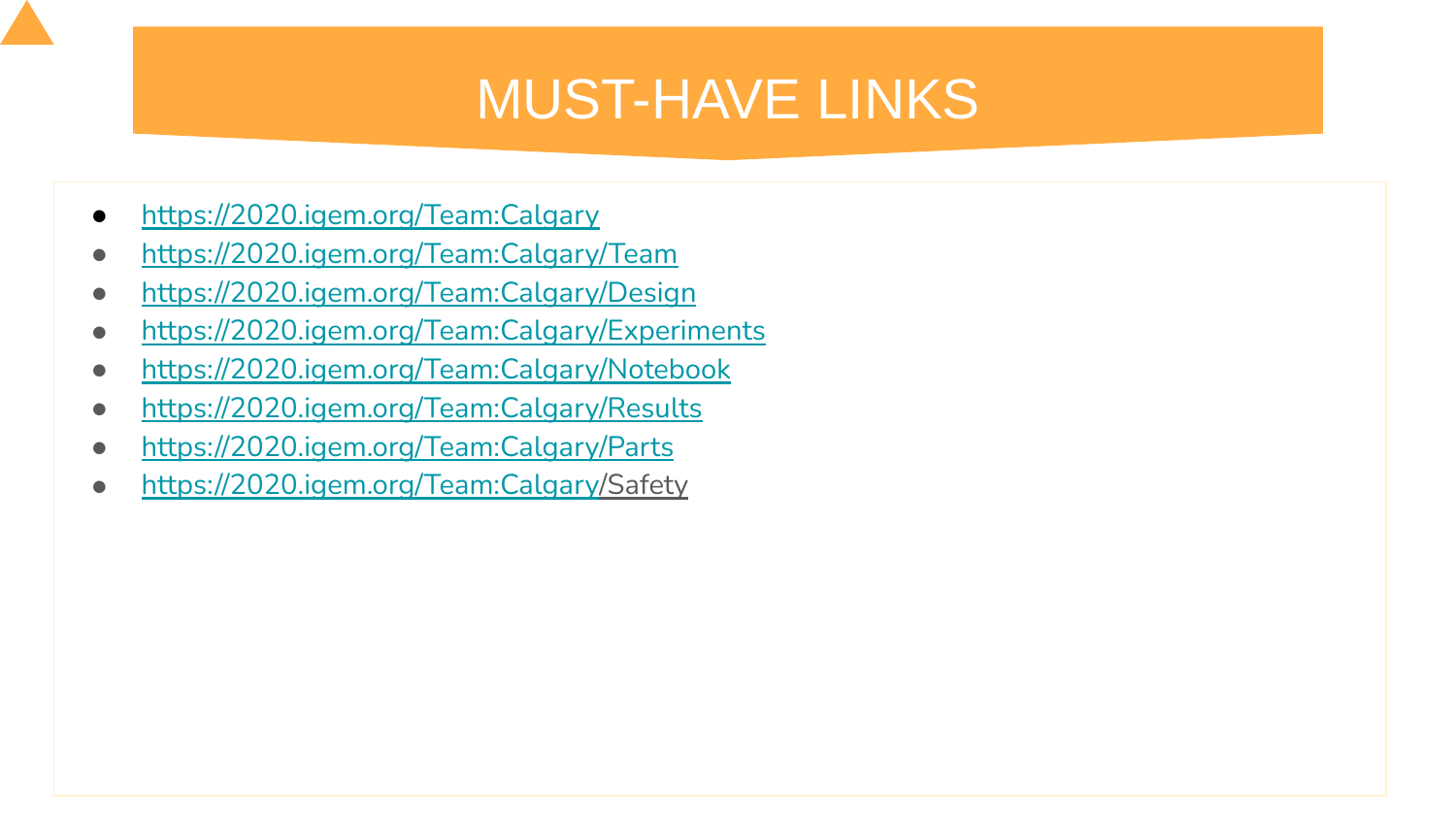

# MUST-HAVE LINKS
https://2020.igem.org/Team:Calgary
https://2020.igem.org/Team:Calgary/Team
https://2020.igem.org/Team:Calgary/Design
https://2020.igem.org/Team:Calgary/Experiments
https://2020.igem.org/Team:Calgary/Notebook
https://2020.igem.org/Team:Calgary/Results
https://2020.igem.org/Team:Calgary/Parts
https://2020.igem.org/Team:Calgary/Safety